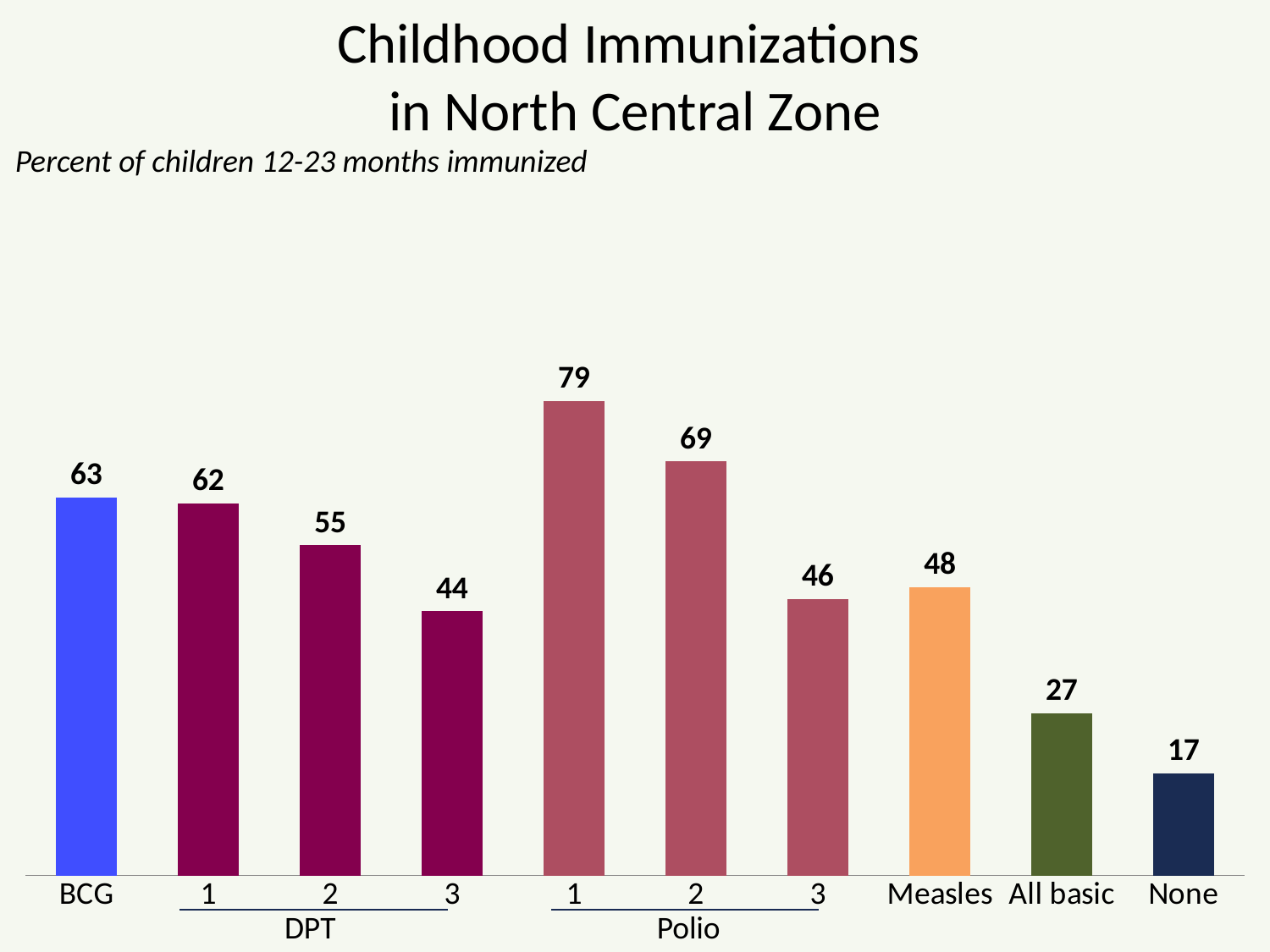

# Childhood Immunizations in North Central Zone
Percent of children 12-23 months immunized

### Chart

| Category | Series 1 |
|---|---|
| BCG | 63.0 |
| 1 | 62.0 |
| 2 | 55.0 |
| 3 | 44.0 |
| 1 | 79.0 |
| 2 | 69.0 |
| 3 | 46.0 |
| Measles | 48.0 |
| All basic | 27.0 |
| None | 17.0 |
Polio
DPT